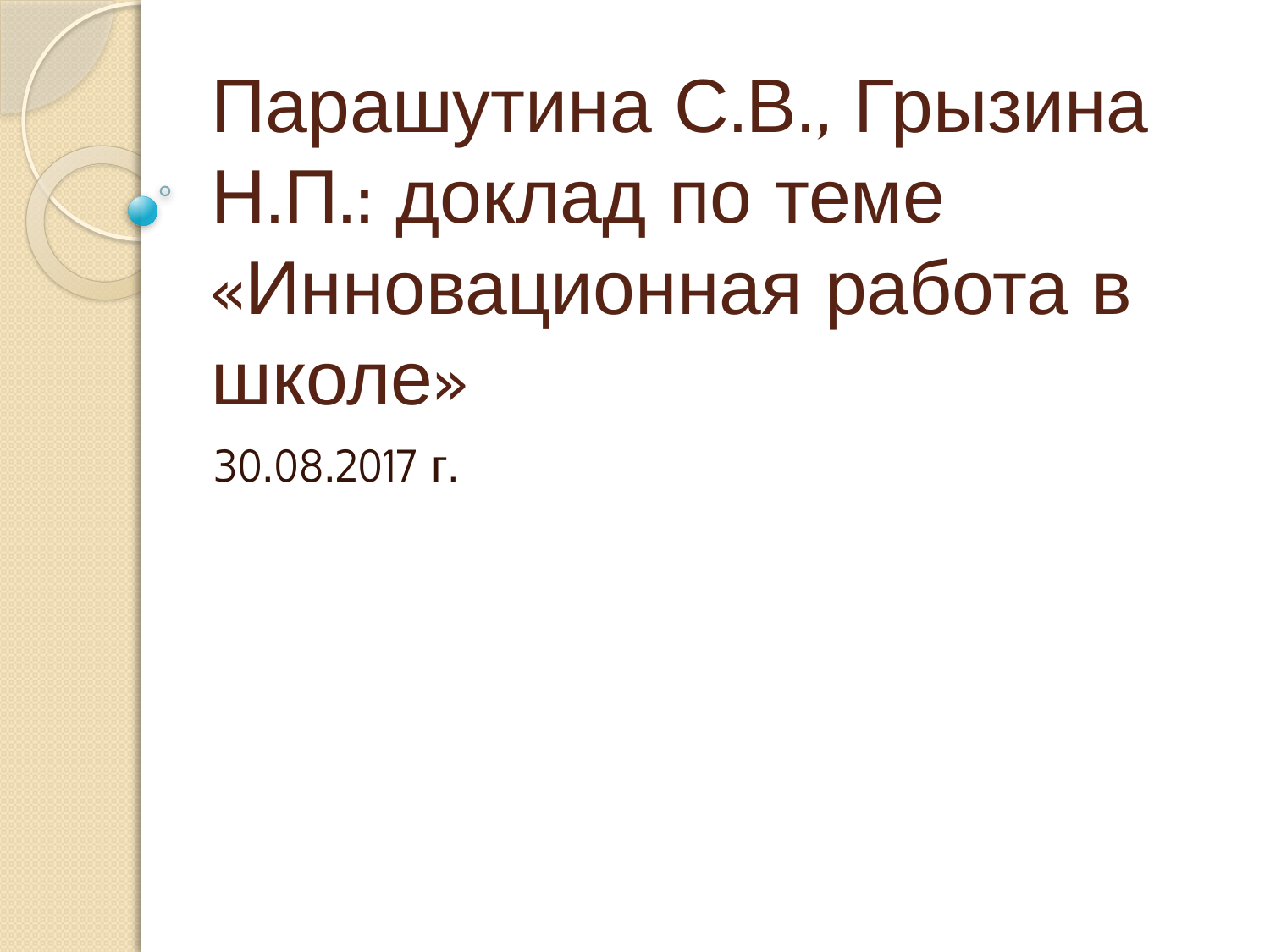

# Парашутина С.В., Грызина Н.П.: доклад по теме «Инновационная работа в школе»
30.08.2017 г.